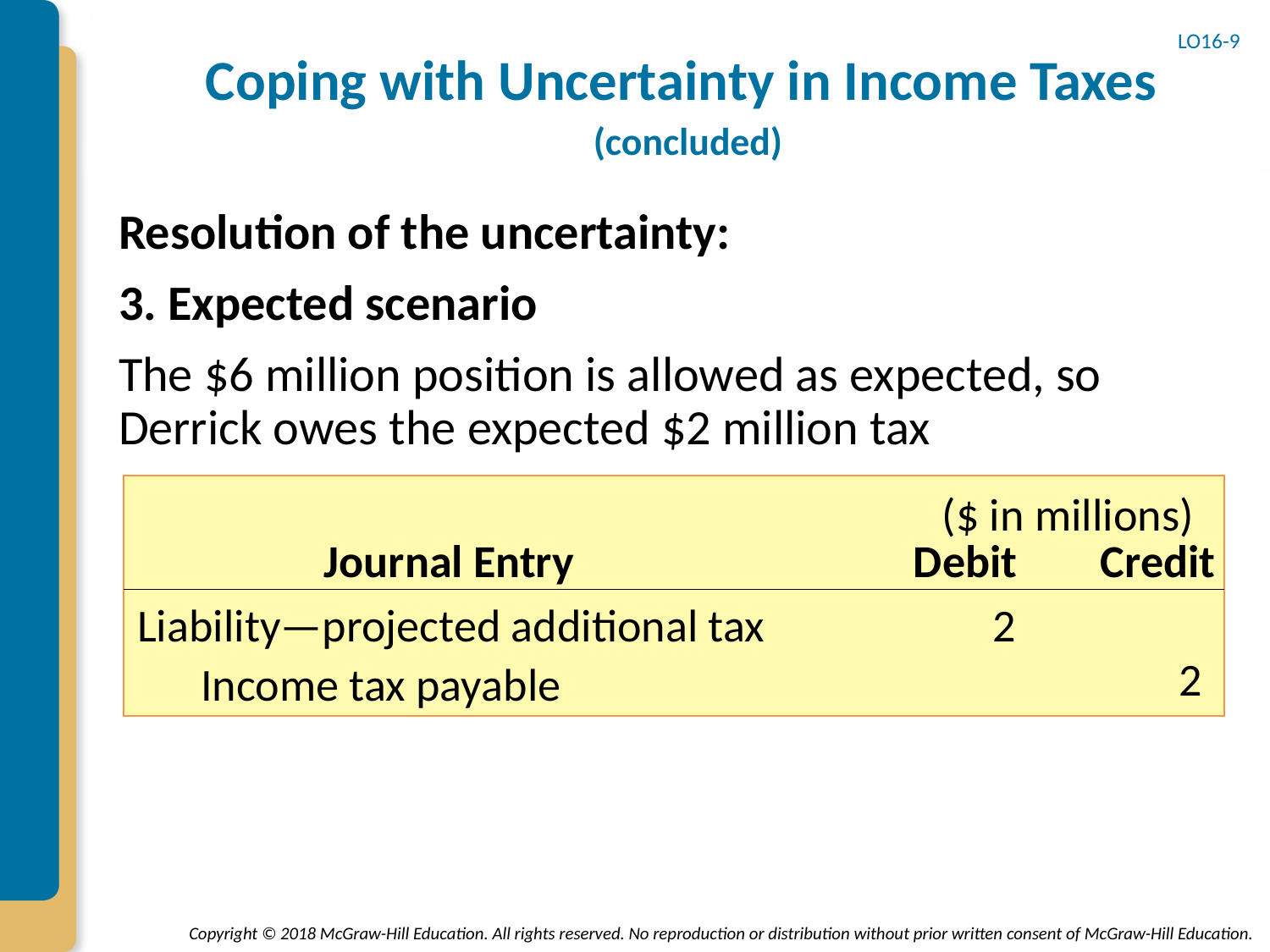

# Coping with Uncertainty in Income Taxes (concluded)
LO16-9
Resolution of the uncertainty:
3. Expected scenario
The $6 million position is allowed as expected, so Derrick owes the expected $2 million tax

($ in millions)
Journal Entry
Debit
Credit

Liability—projected additional tax
2
2
Income tax payable